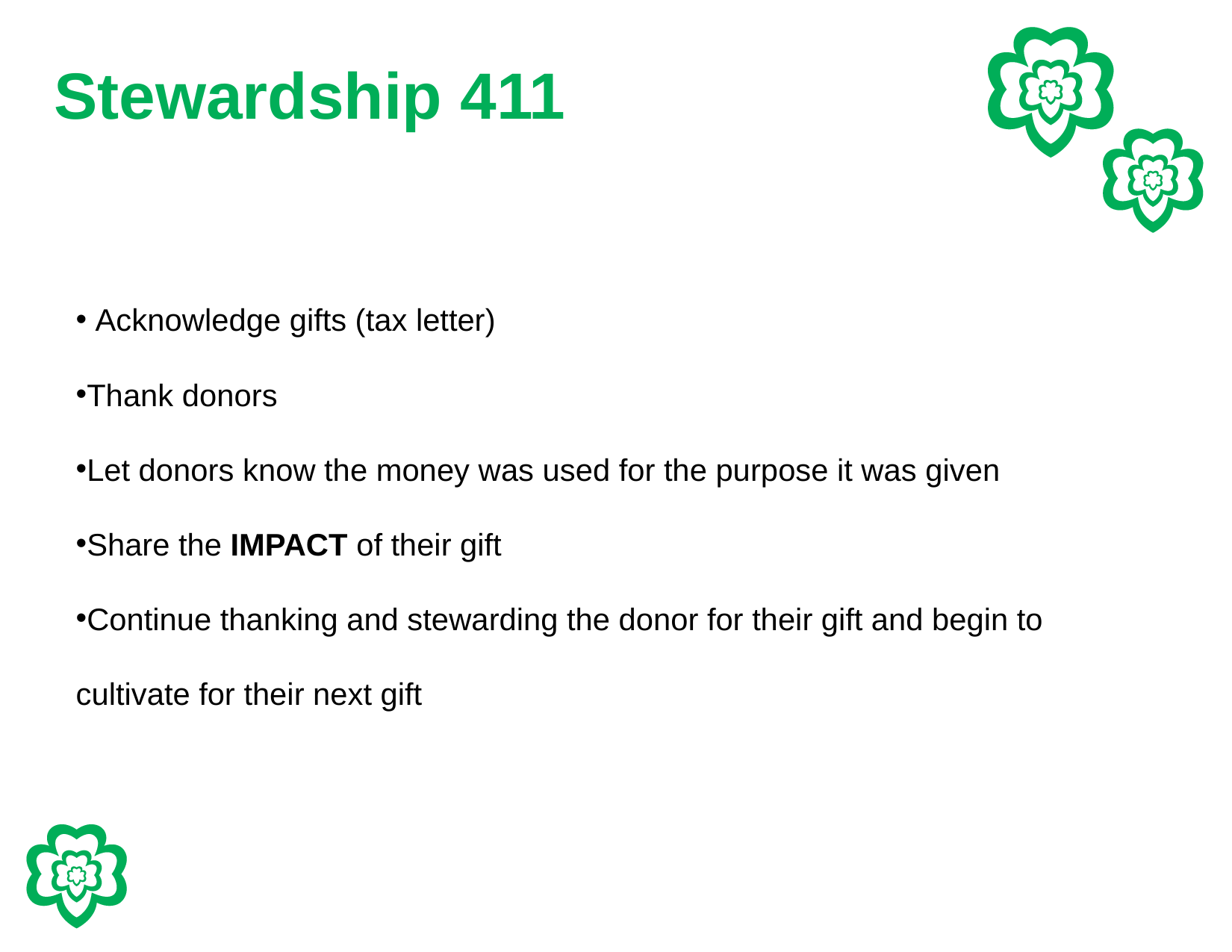

# Stewardship 411
 Acknowledge gifts (tax letter)
Thank donors
Let donors know the money was used for the purpose it was given
Share the IMPACT of their gift
Continue thanking and stewarding the donor for their gift and begin to cultivate for their next gift